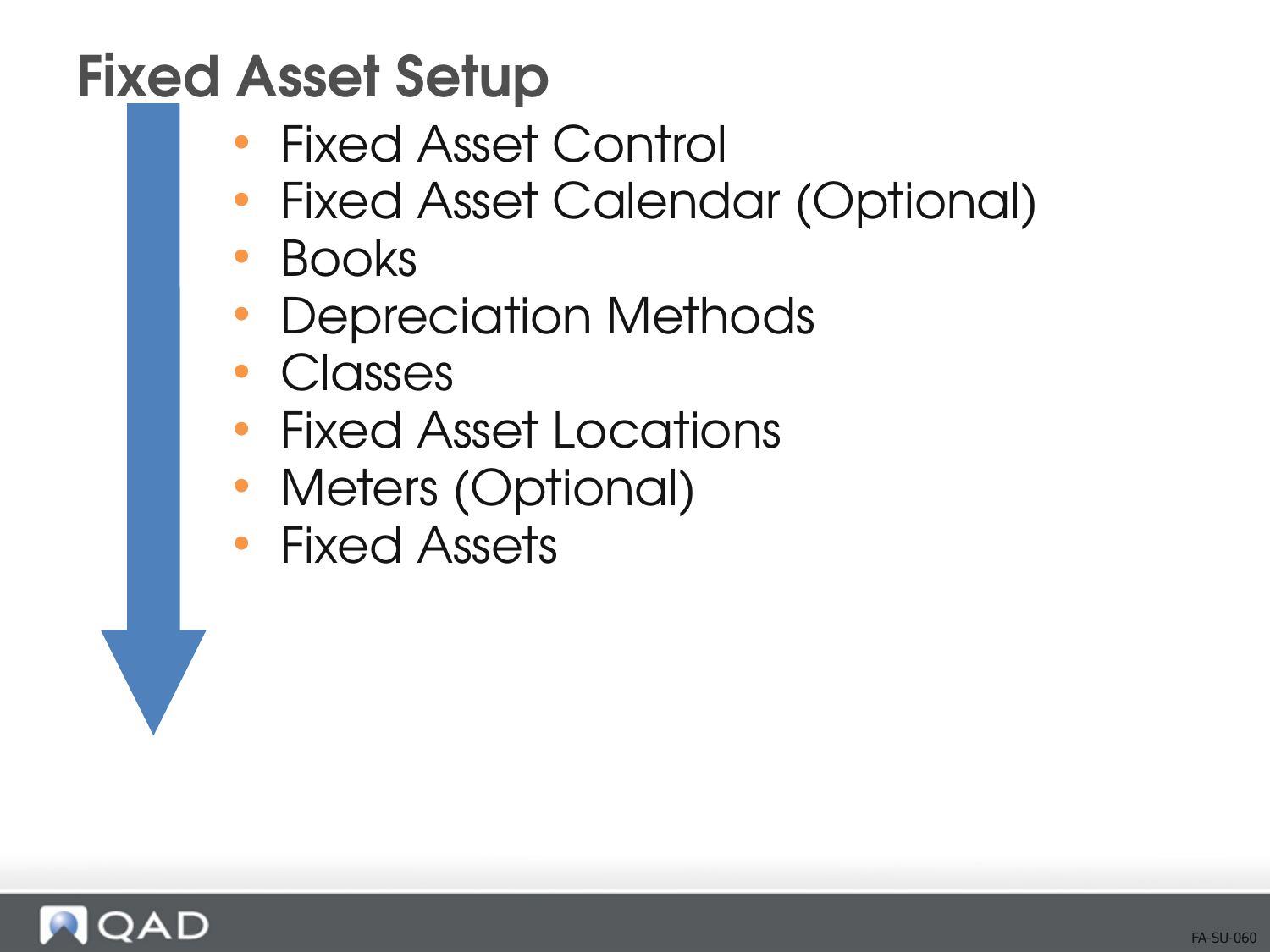

# Fixed Asset Setup

Fixed Asset Control
Fixed Asset Calendar (Optional)
Books
Depreciation Methods
Classes
Fixed Asset Locations
Meters (Optional)
Fixed Assets

FA-SU-060